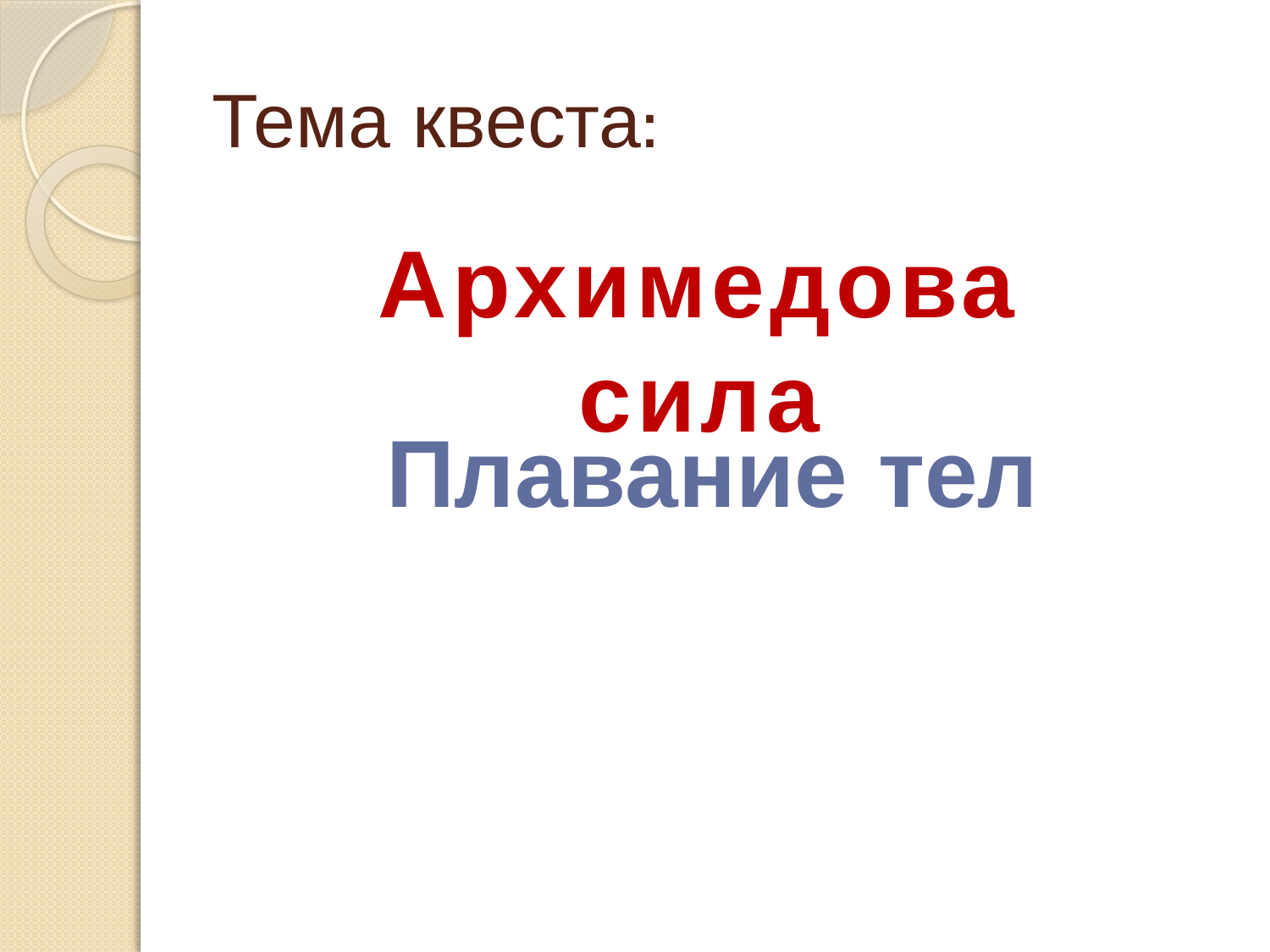

# Тема квеста:
Архимедова сила
Плавание тел